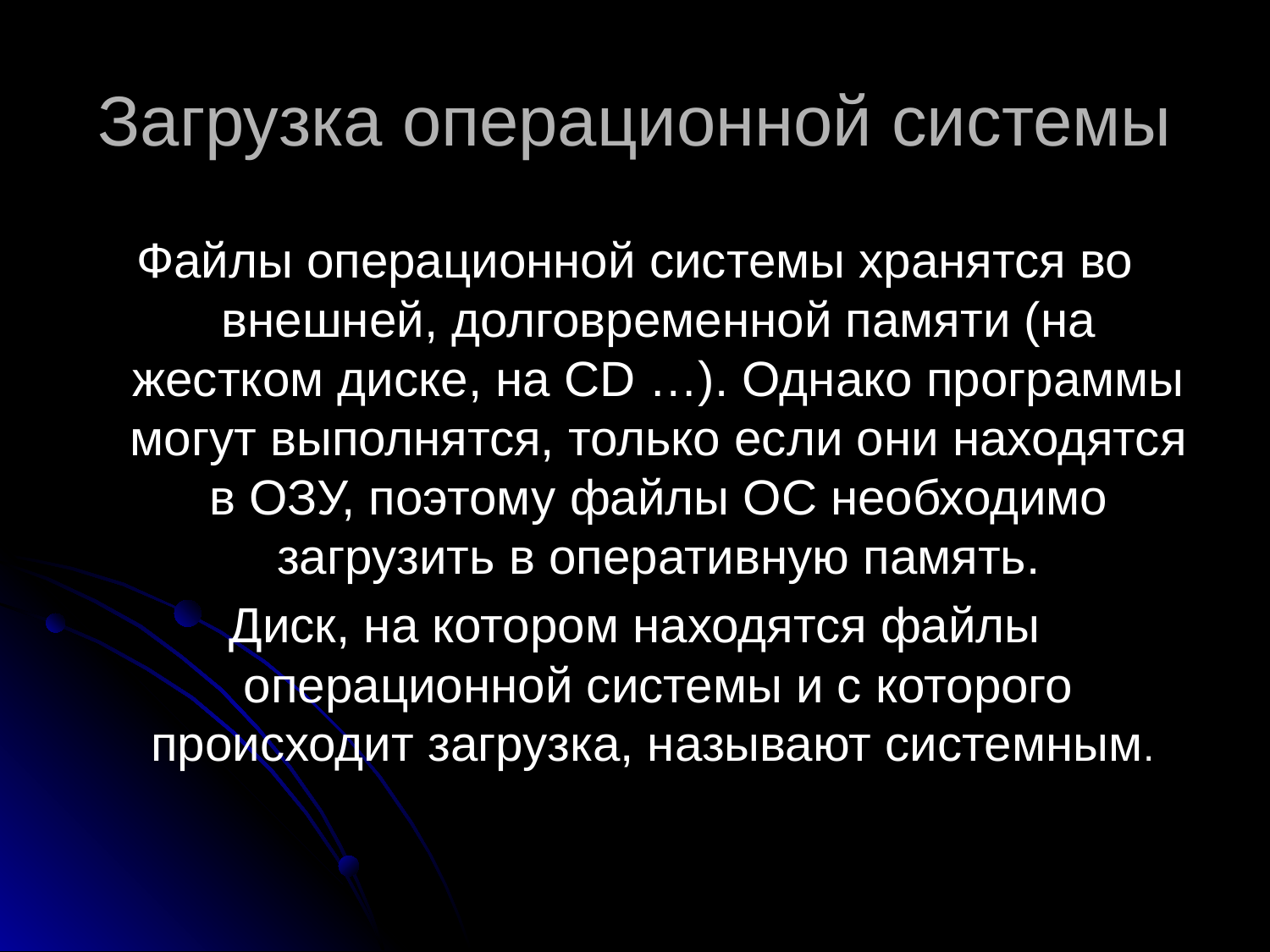

# Загрузка операционной системы
Файлы операционной системы хранятся во внешней, долговременной памяти (на жестком диске, на CD …). Однако программы могут выполнятся, только если они находятся в ОЗУ, поэтому файлы ОС необходимо загрузить в оперативную память.
Диск, на котором находятся файлы операционной системы и с которого происходит загрузка, называют системным.